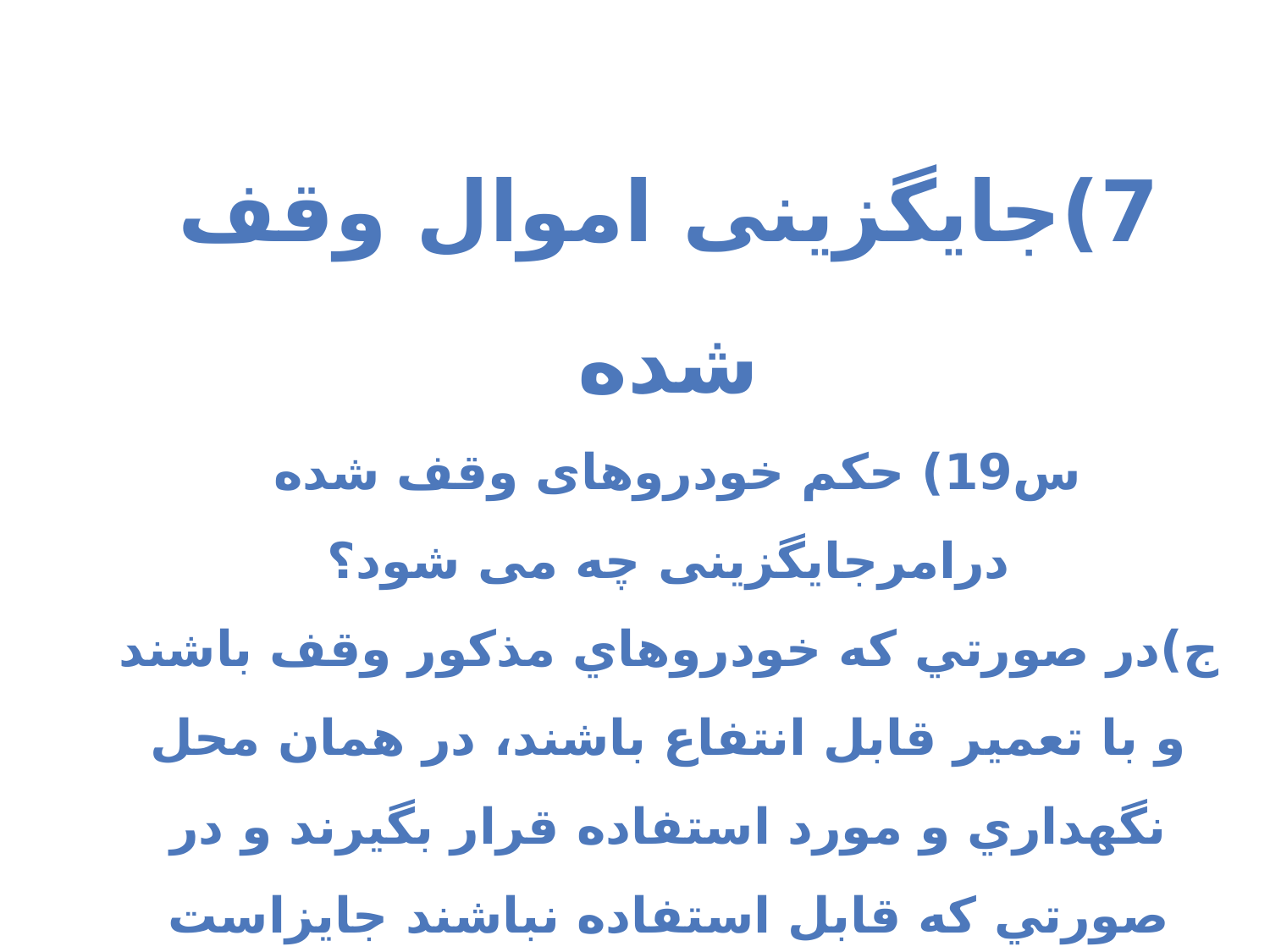

7)جایگزینی اموال وقف شده
س19) حکم خودروهای وقف شده  درامرجایگزینی چه می شود؟
ج)در صورتي كه خودروهاي مذكور وقف باشند و با تعمير قابل انتفاع باشند، در همان محل نگهداري و مورد استفاده قرار بگيرند و در صورتي كه قابل استفاده نباشند جایزاست خودرو اسقاطي را فروخته و تبديل به احسن نمايند و يا با پول فروش آن اقلام مورد نياز محل وقف را تهيه نمايند و سعي شود حتي‌المقدور طبق نظر واقف عمل نمايند.